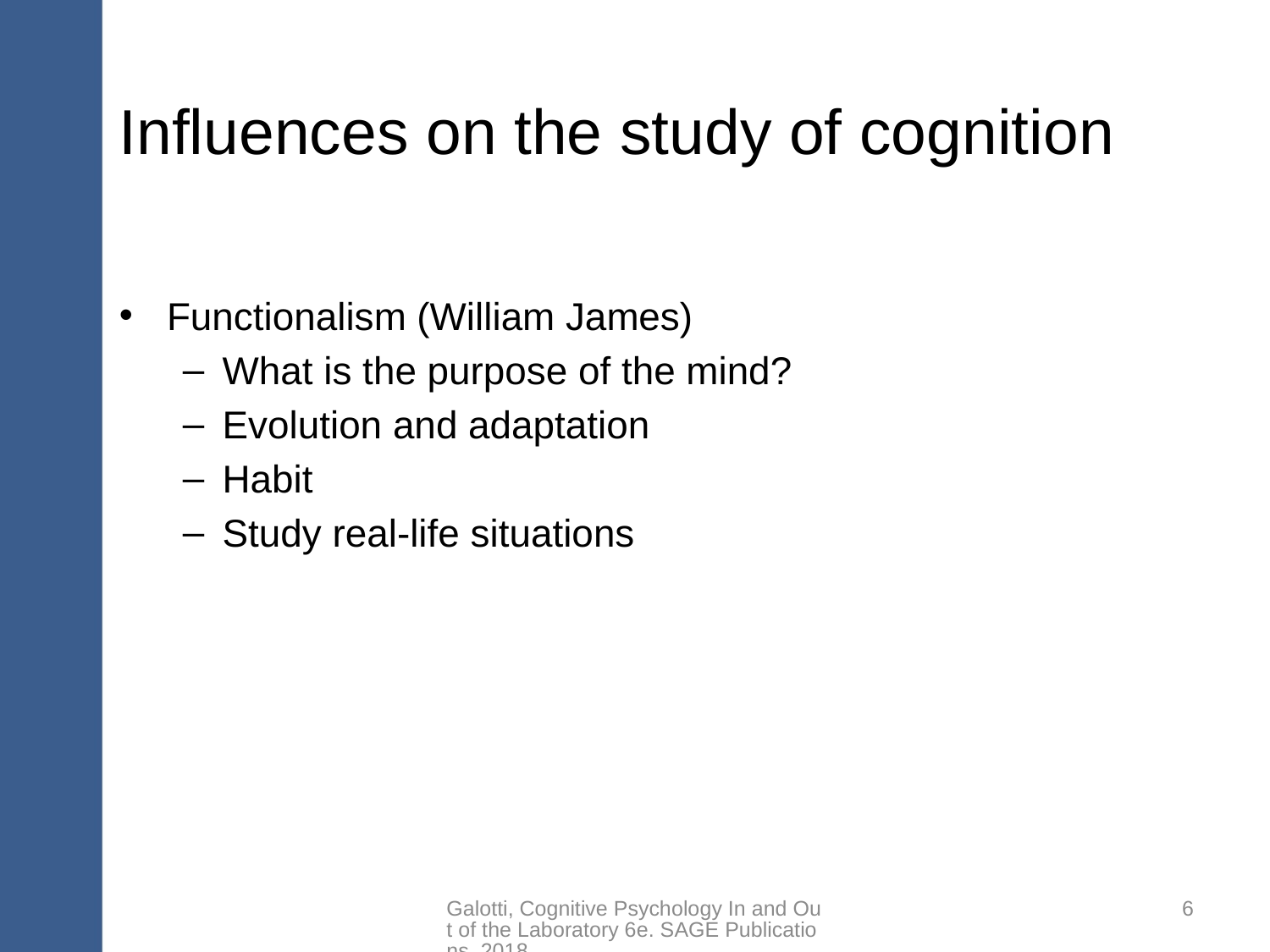

# Influences on the study of cognition
Functionalism (William James)
What is the purpose of the mind?
Evolution and adaptation
Habit
Study real-life situations
Galotti, Cognitive Psychology In and Out of the Laboratory 6e. SAGE Publications, 2018.
6